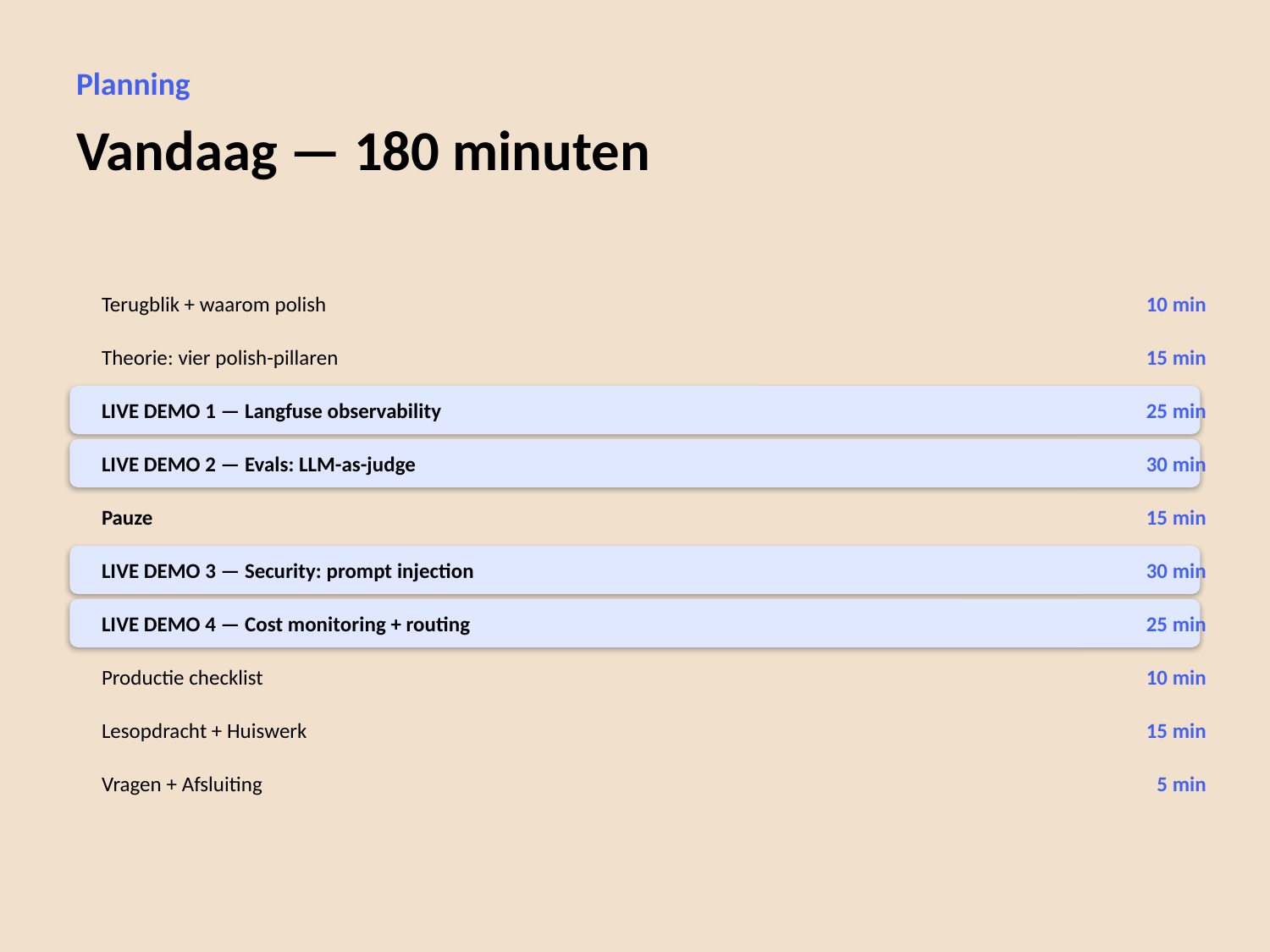

Planning
Vandaag — 180 minuten
Terugblik + waarom polish
10 min
Theorie: vier polish-pillaren
15 min

LIVE DEMO 1 — Langfuse observability
25 min

LIVE DEMO 2 — Evals: LLM-as-judge
30 min
Pauze
15 min

LIVE DEMO 3 — Security: prompt injection
30 min

LIVE DEMO 4 — Cost monitoring + routing
25 min
Productie checklist
10 min
Lesopdracht + Huiswerk
15 min
Vragen + Afsluiting
5 min